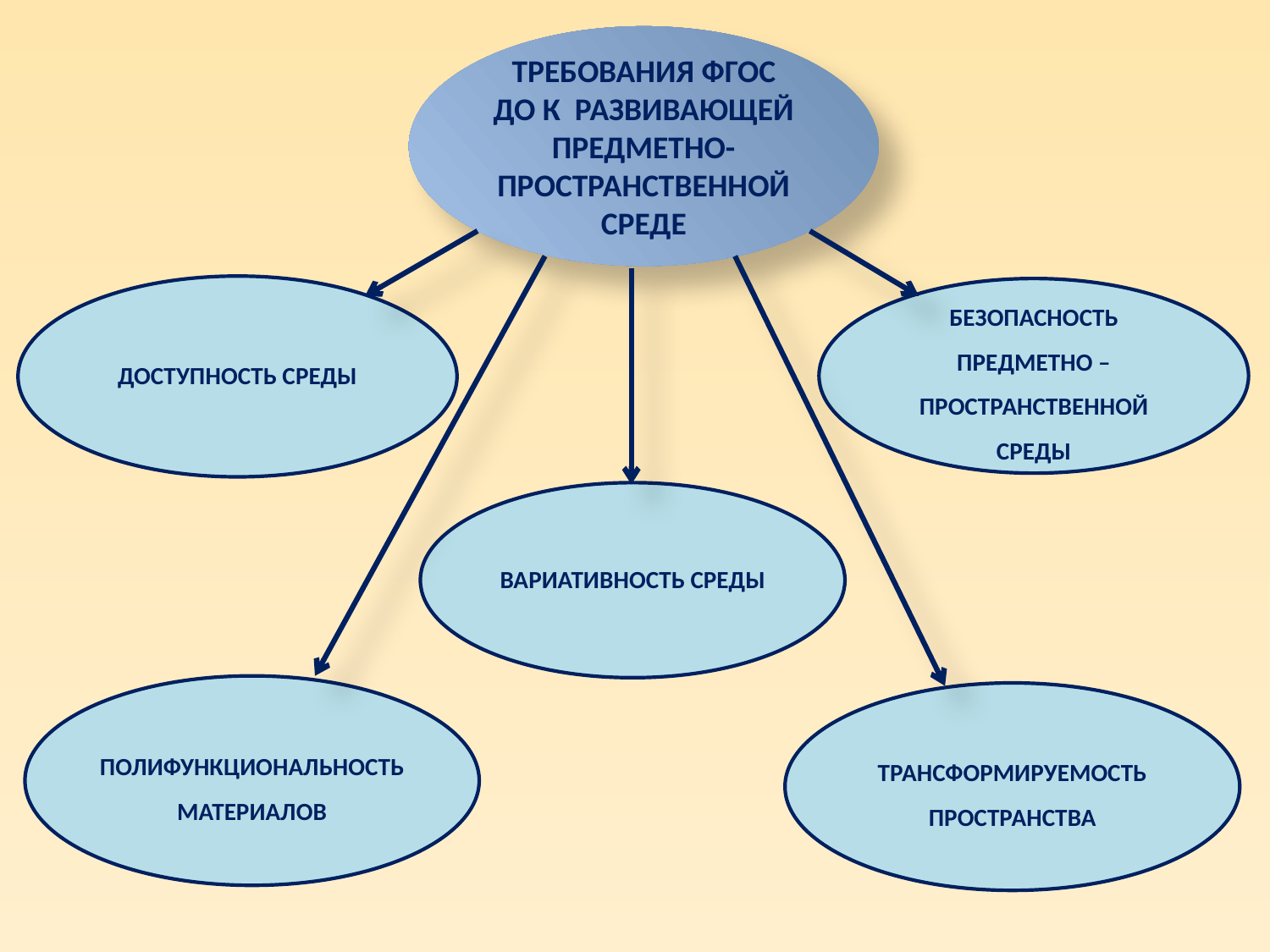

ТРЕБОВАНИЯ ФГОС ДО К  РАЗВИВАЮЩЕЙ ПРЕДМЕТНО-ПРОСТРАНСТВЕННОЙ СРЕДЕ
ДОСТУПНОСТЬ СРЕДЫ
БЕЗОПАСНОСТЬ ПРЕДМЕТНО – ПРОСТРАНСТВЕННОЙ СРЕДЫ
ВАРИАТИВНОСТЬ СРЕДЫ
ПОЛИФУНКЦИОНАЛЬНОСТЬ МАТЕРИАЛОВ
ТРАНСФОРМИРУЕМОСТЬ ПРОСТРАНСТВА